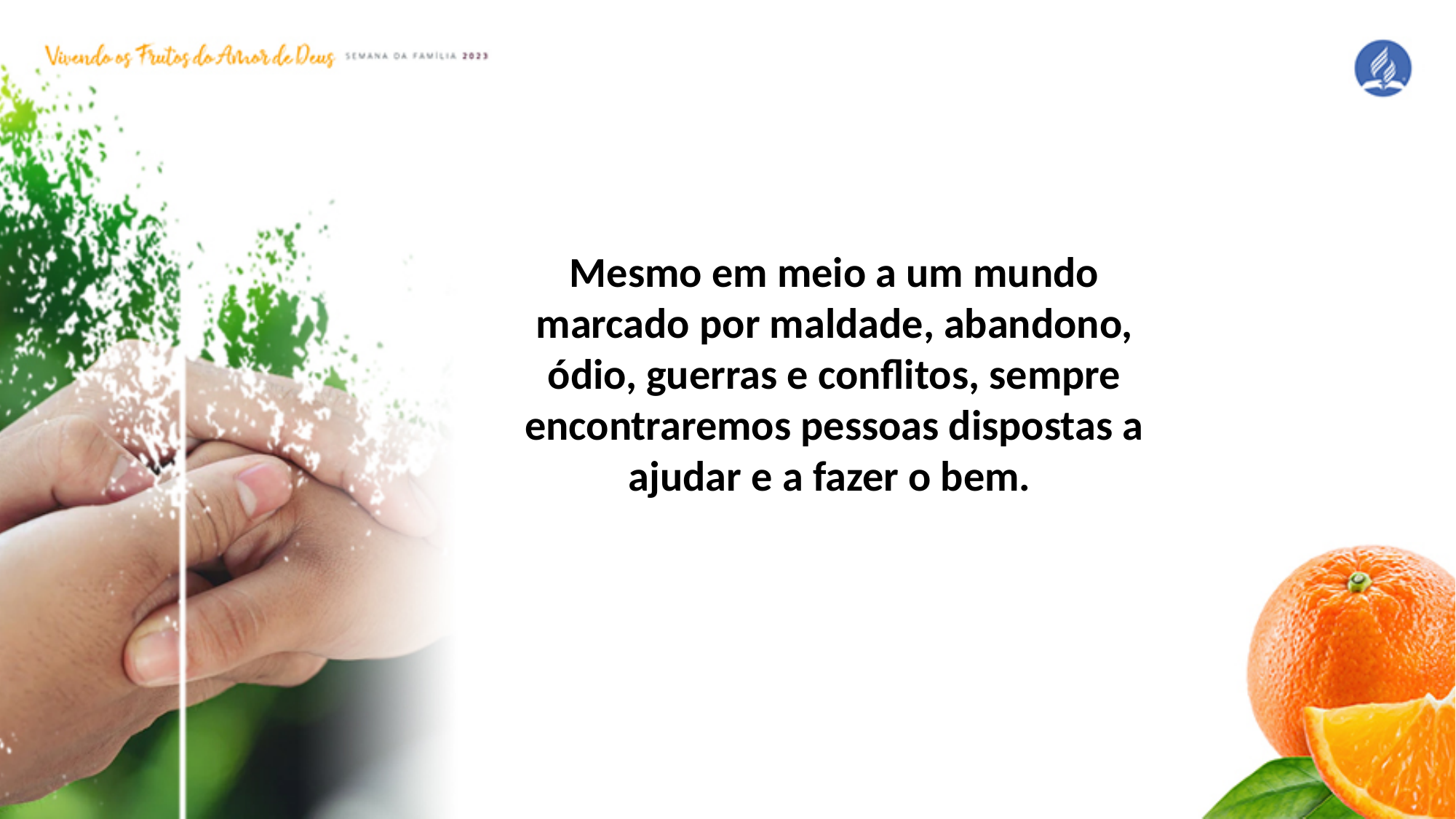

Mesmo em meio a um mundo marcado por maldade, abandono, ódio, guerras e conflitos, sempre encontraremos pessoas dispostas a ajudar e a fazer o bem.